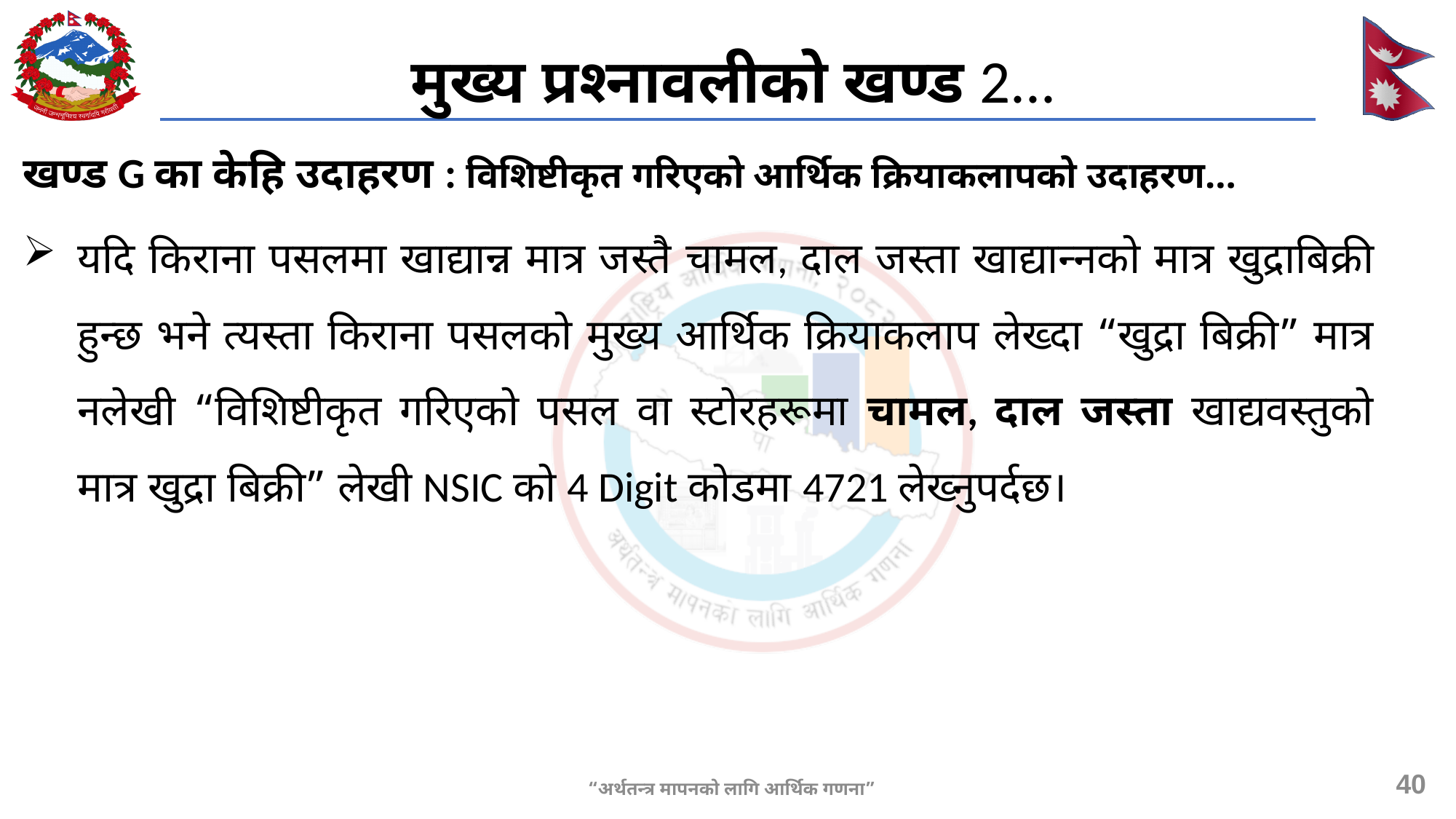

# मुख्य प्रश्नावलीको खण्ड 2...
खण्ड G का केहि उदाहरण : विशिष्टीकृत गरिएको आर्थिक क्रियाकलापको उदाहरण…
यदि किराना पसलमा खाद्यान्न मात्र जस्तै चामल, दाल जस्ता खाद्यान्नको मात्र खुद्राबिक्री हुन्छ भने त्यस्ता किराना पसलको मुख्य आर्थिक क्रियाकलाप लेख्दा “खुद्रा बिक्री” मात्र नलेखी “विशिष्टीकृत गरिएको पसल वा स्टोरहरूमा चामल, दाल जस्ता खाद्यवस्तुको मात्र खुद्रा बिक्री” लेखी NSIC को 4 Digit कोडमा 4721 लेख्नुपर्दछ।

40
“अर्थतन्त्र मापनको लागि आर्थिक गणना”